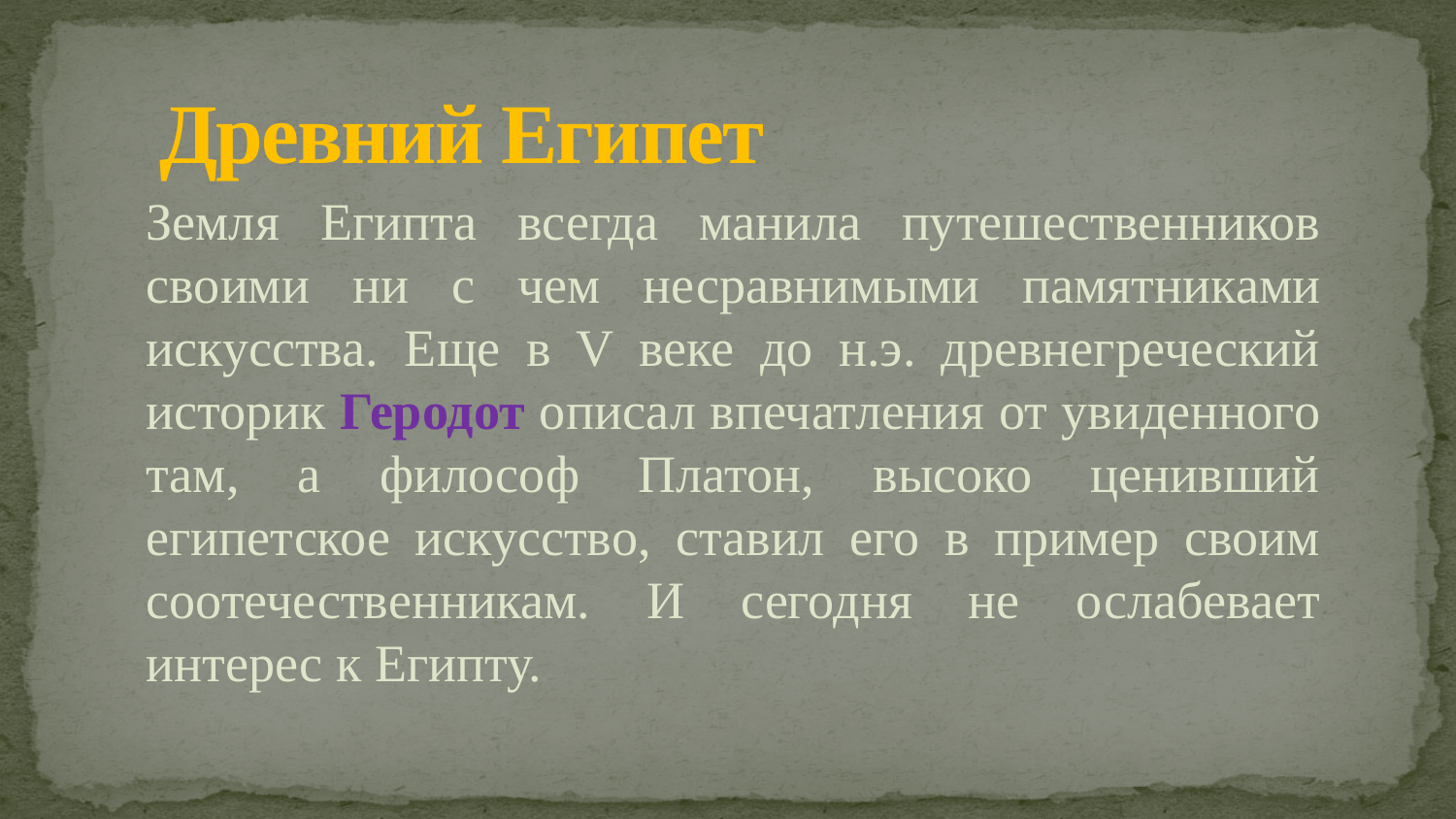

# Древний Египет
Земля Египта всегда манила путешественников своими ни с чем несравнимыми памятниками искусства. Еще в V веке до н.э. древнегреческий историк Геродот описал впечатления от увиденного там, а философ Платон, высоко ценивший египетское искусство, ставил его в пример своим соотечественникам. И сегодня не ослабевает интерес к Египту.